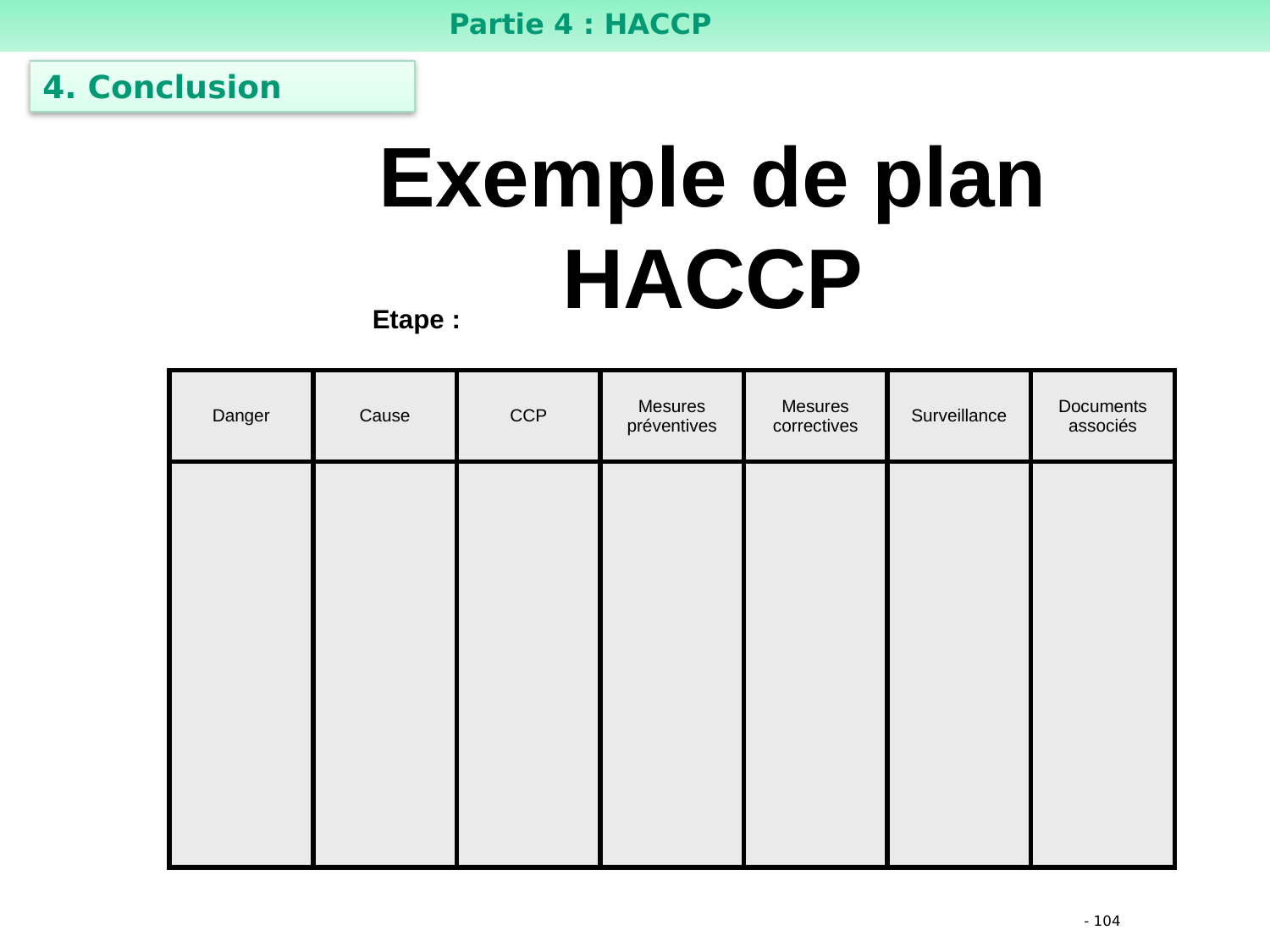

Partie 4 : HACCP
4. Conclusion
Exemple de plan HACCP
Etape :
| Danger | Cause | CCP | Mesures préventives | Mesures correctives | Surveillance | Documents associés |
| --- | --- | --- | --- | --- | --- | --- |
|  |  |  |  |  |  |  |